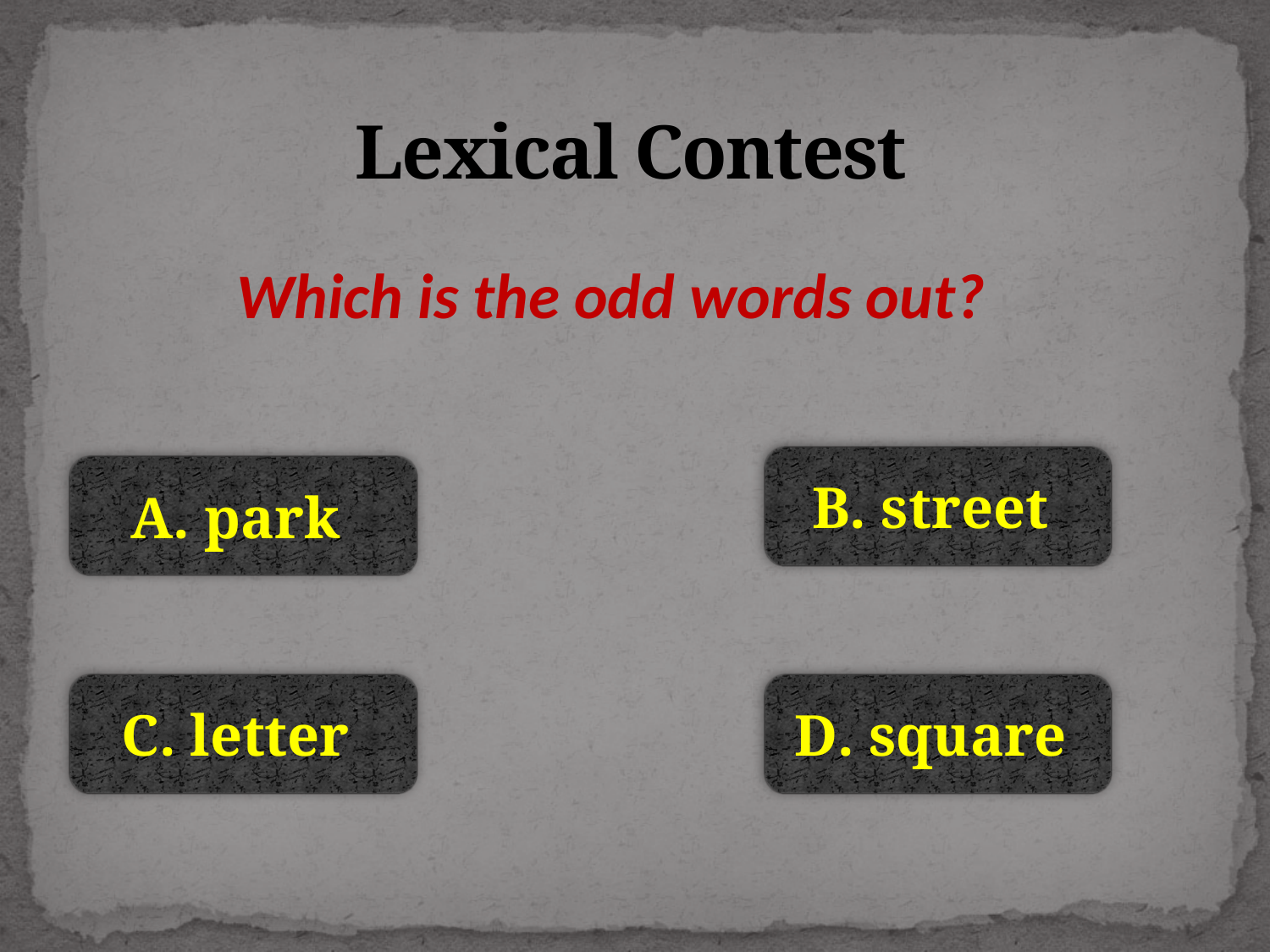

# Lexical Contest
Which is the odd words out?
B. street
A. park
C. letter
D. square